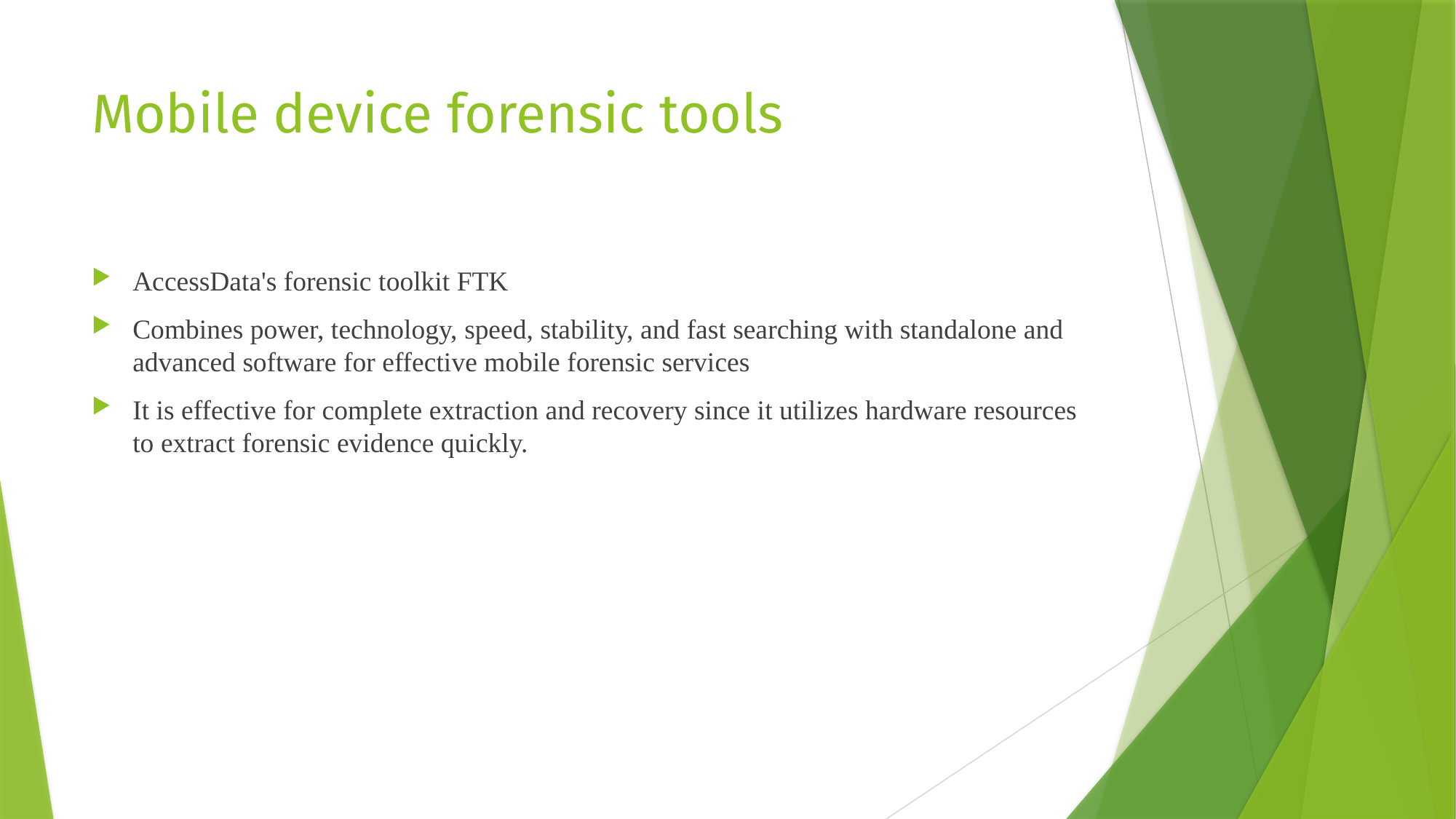

# Mobile device forensic tools
AccessData's forensic toolkit FTK
Combines power, technology, speed, stability, and fast searching with standalone and advanced software for effective mobile forensic services
It is effective for complete extraction and recovery since it utilizes hardware resources to extract forensic evidence quickly.